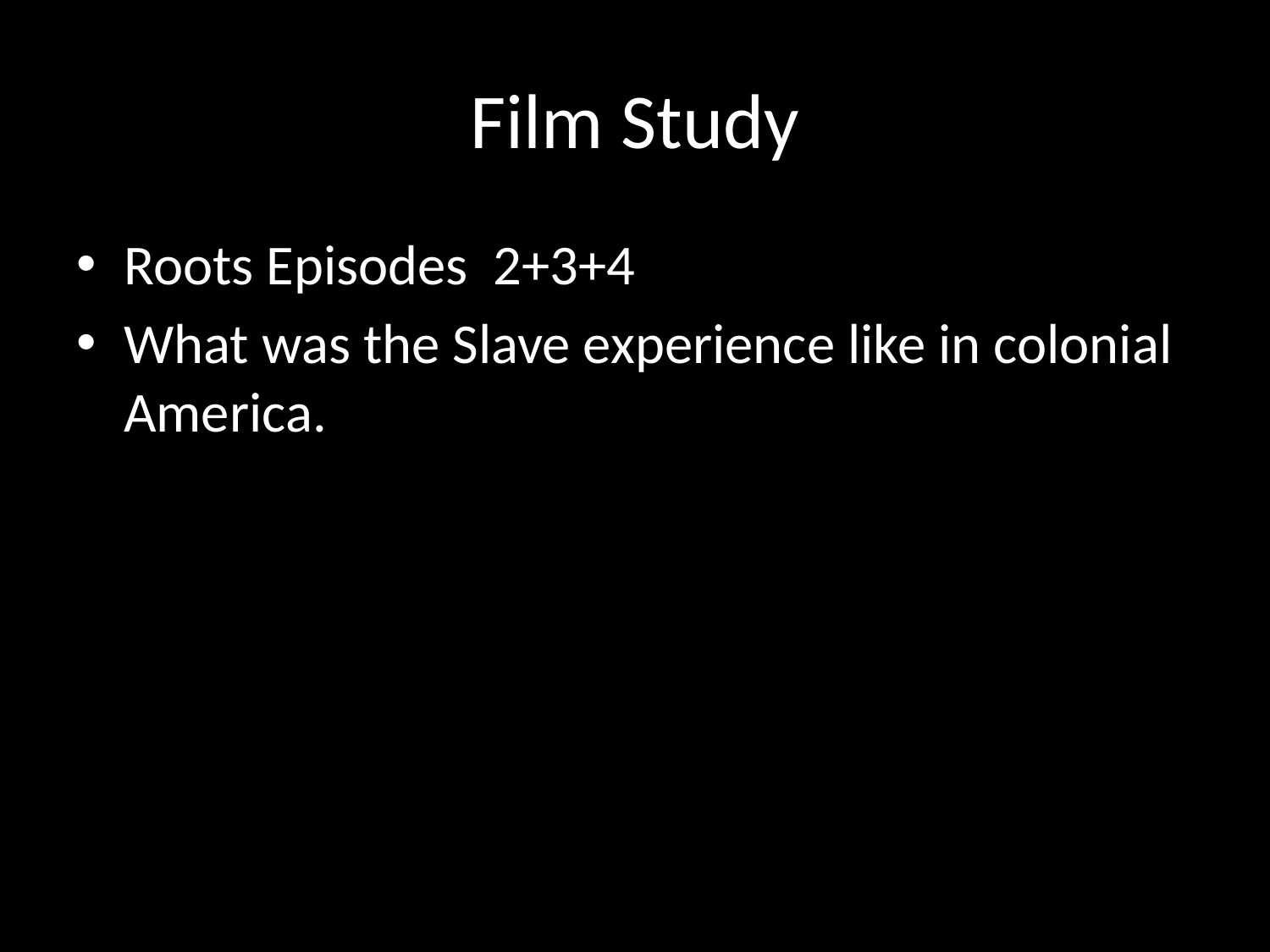

# Film Study
Roots Episodes  2+3+4
What was the Slave experience like in colonial America.